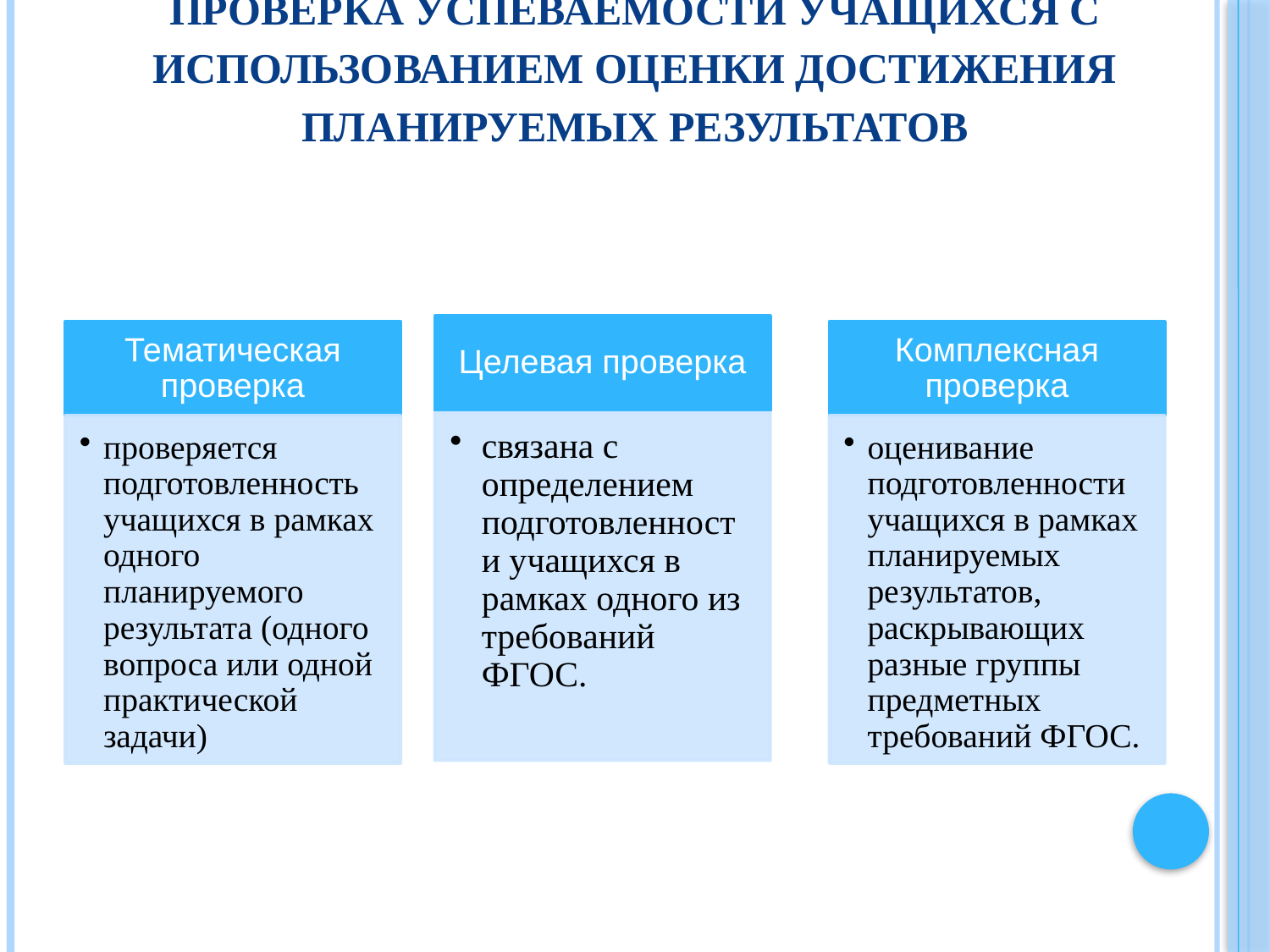

# Проверка успеваемости учащихся с использованием оценки достижения планируемых результатов
Тематическая проверка
проверяется подготовленность учащихся в рамках одного планируемого результата (одного вопроса или одной практической задачи)
Целевая проверка
связана с определением подготовленности учащихся в рамках одного из требований ФГОС.
Комплексная проверка
оценивание подготовленности учащихся в рамках планируемых результатов, раскрывающих разные группы предметных требований ФГОС.